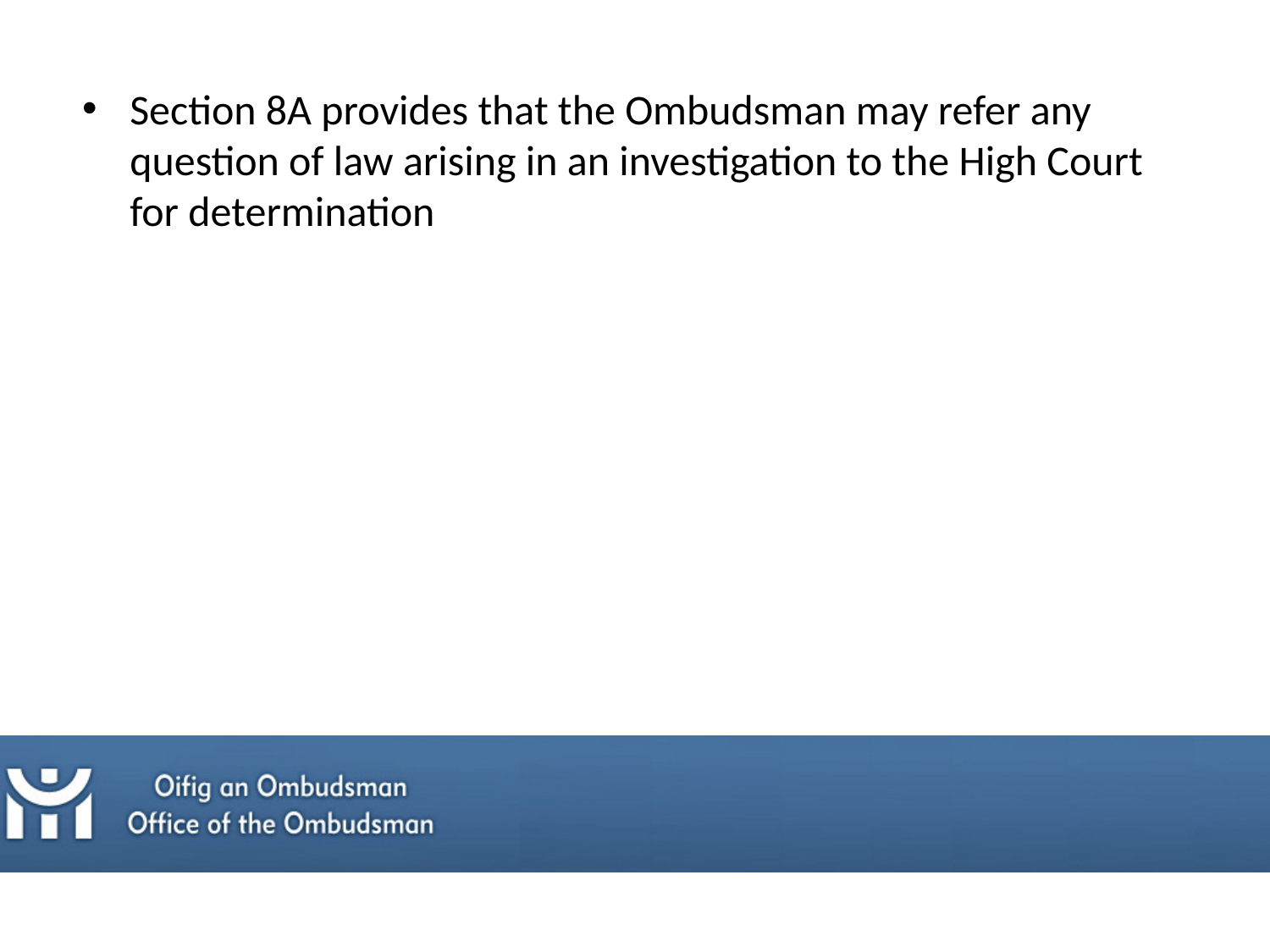

Section 8A provides that the Ombudsman may refer any question of law arising in an investigation to the High Court for determination